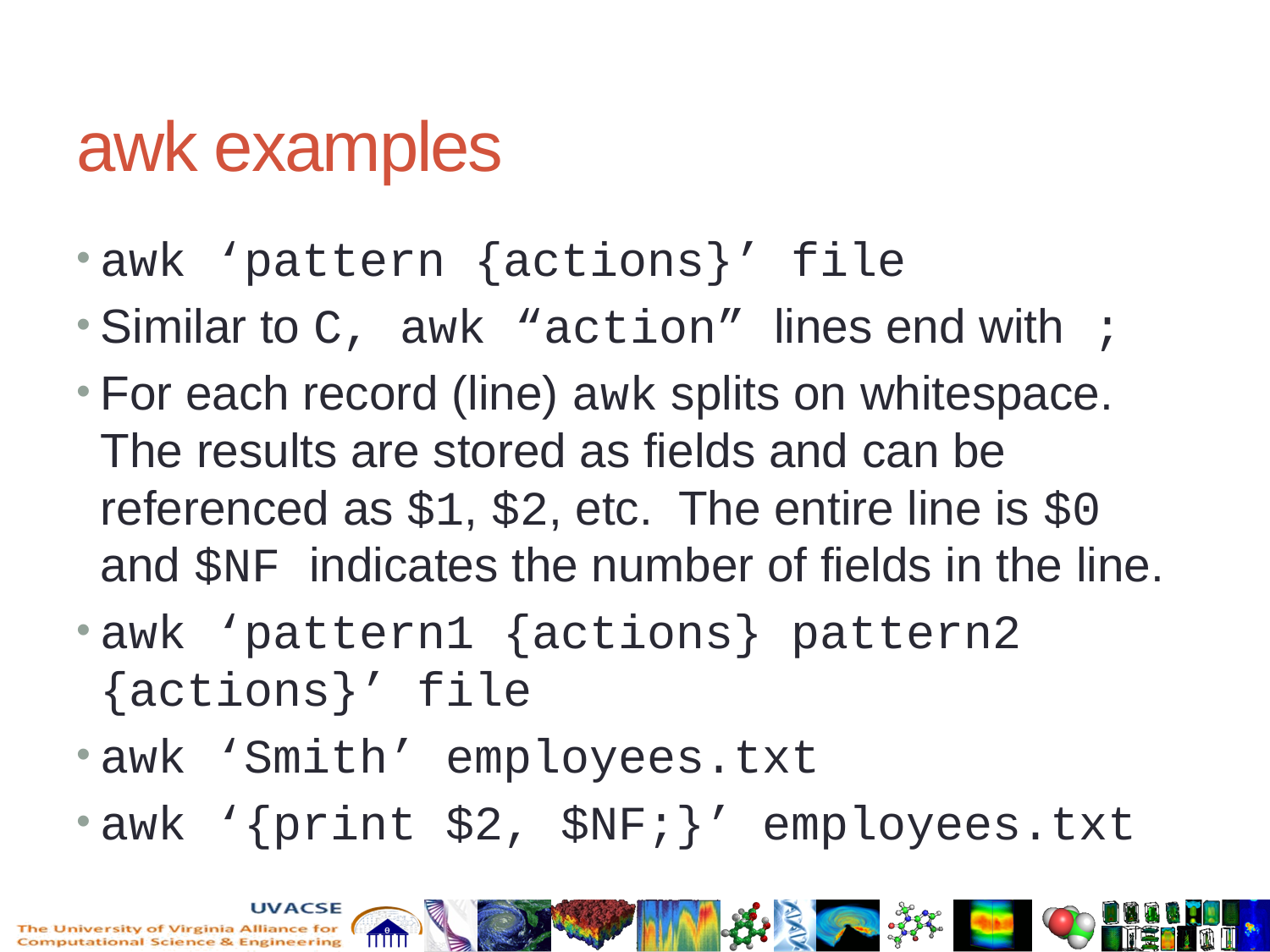

# awk examples
awk ‘pattern {actions}’ file
Similar to C, awk “action” lines end with ;
For each record (line) awk splits on whitespace.  The results are stored as fields and can be referenced as $1, $2, etc.  The entire line is $0 and $NF indicates the number of fields in the line.
awk ‘pattern1 {actions} pattern2 {actions}’ file
awk ‘Smith’ employees.txt
awk ‘{print $2, $NF;}’ employees.txt